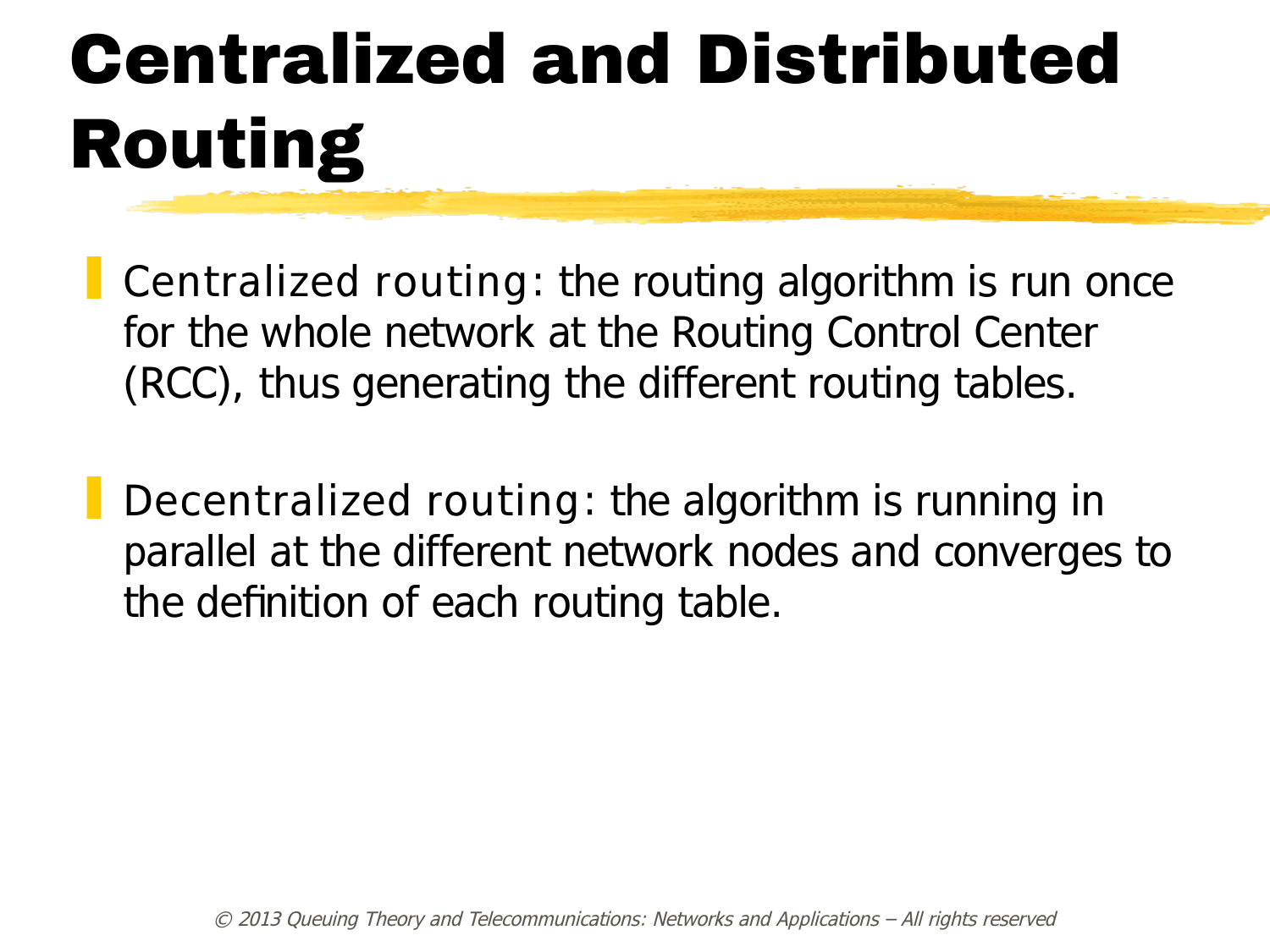

# Centralized and Distributed Routing
Centralized routing: the routing algorithm is run once for the whole network at the Routing Control Center (RCC), thus generating the different routing tables.

Decentralized routing: the algorithm is running in parallel at the different network nodes and converges to the definition of each routing table.
© 2013 Queuing Theory and Telecommunications: Networks and Applications – All rights reserved